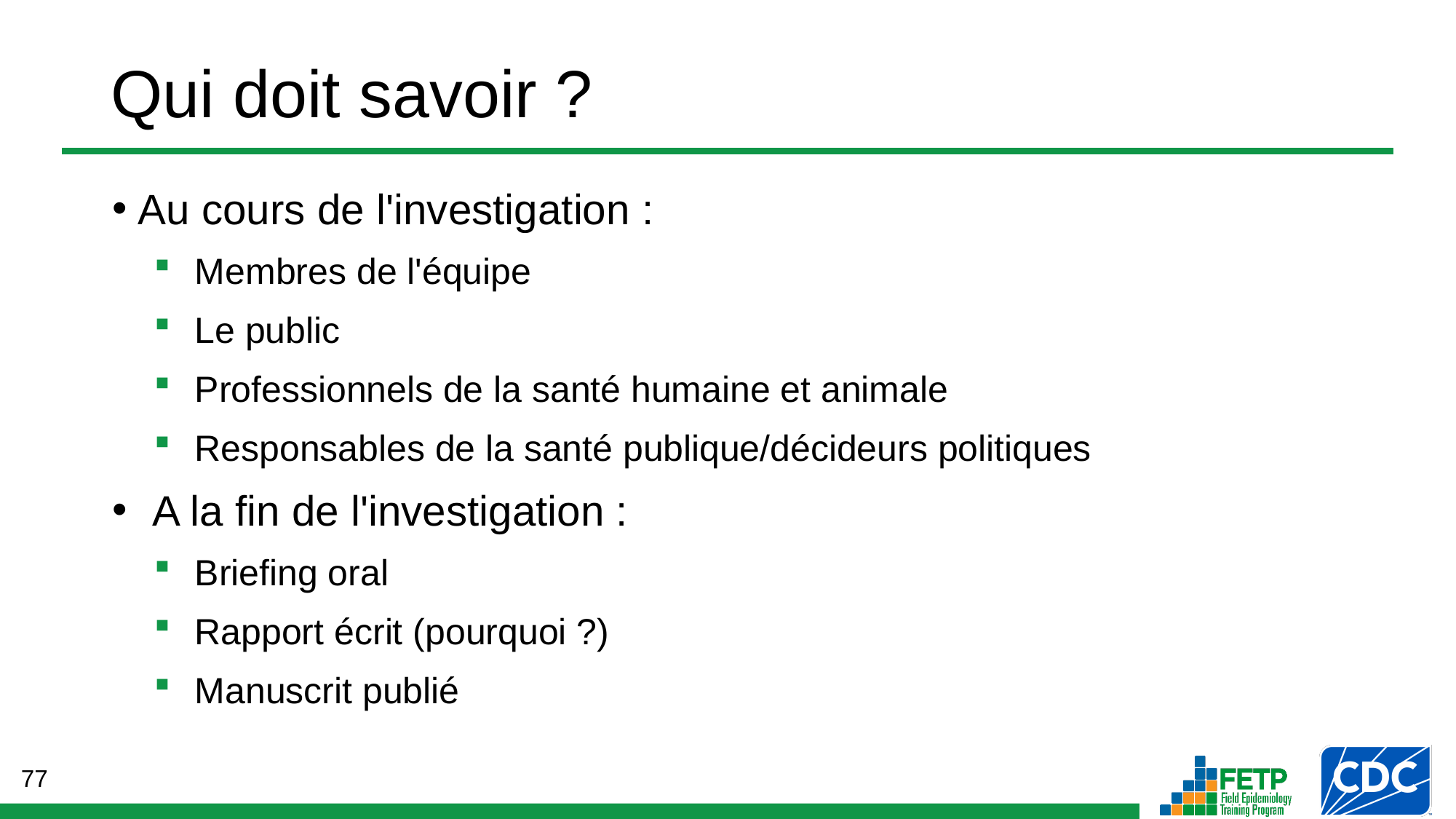

Qui doit savoir ?
Au cours de l'investigation :
Membres de l'équipe
Le public
Professionnels de la santé humaine et animale
Responsables de la santé publique/décideurs politiques
A la fin de l'investigation :
Briefing oral
Rapport écrit (pourquoi ?)
Manuscrit publié